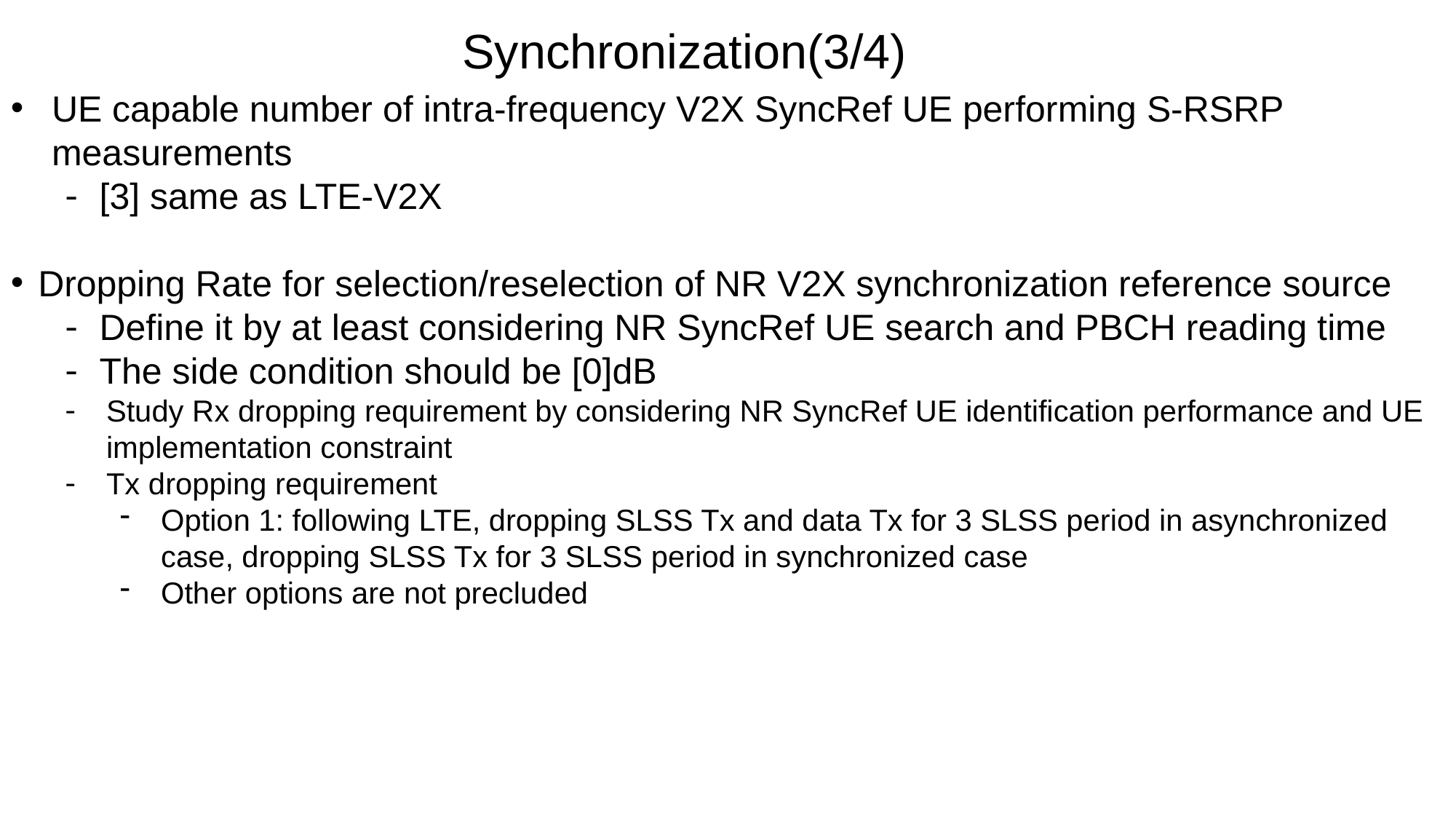

Synchronization(3/4)
UE capable number of intra-frequency V2X SyncRef UE performing S-RSRP measurements
[3] same as LTE-V2X

Dropping Rate for selection/reselection of NR V2X synchronization reference source
Define it by at least considering NR SyncRef UE search and PBCH reading time
The side condition should be [0]dB
Study Rx dropping requirement by considering NR SyncRef UE identification performance and UE implementation constraint
Tx dropping requirement
Option 1: following LTE, dropping SLSS Tx and data Tx for 3 SLSS period in asynchronized case, dropping SLSS Tx for 3 SLSS period in synchronized case
Other options are not precluded